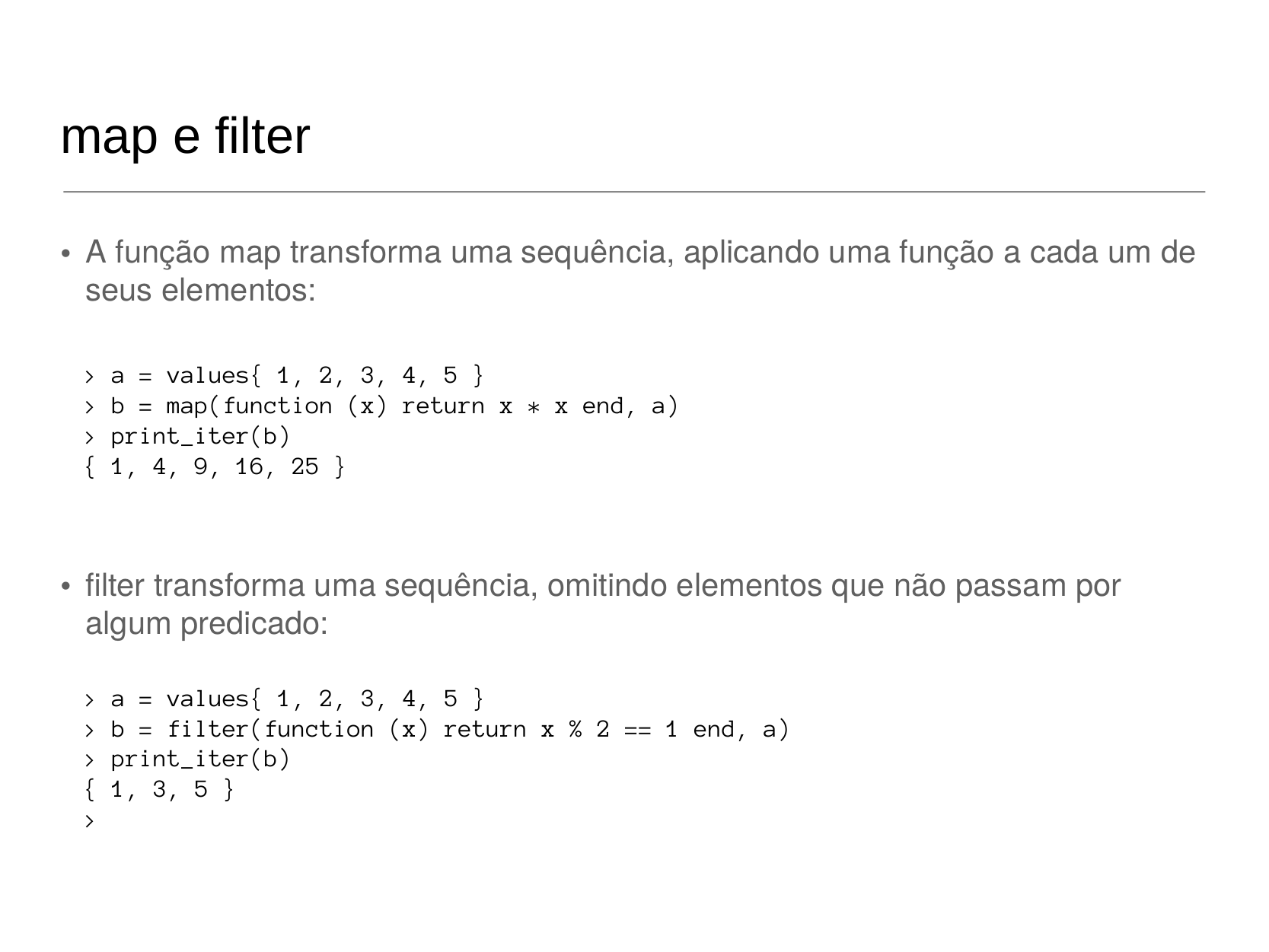

# map e filter
A função map transforma uma sequência, aplicando uma função a cada um de seus elementos:

filter transforma uma sequência, omitindo elementos que não passam por algum predicado:
> a = values{ 1, 2, 3, 4, 5 }
> b = map(function (x) return x * x end, a)
> print_iter(b)
{ 1, 4, 9, 16, 25 }
> a = values{ 1, 2, 3, 4, 5 }
> b = filter(function (x) return x % 2 == 1 end, a)
> print_iter(b)
{ 1, 3, 5 }
>